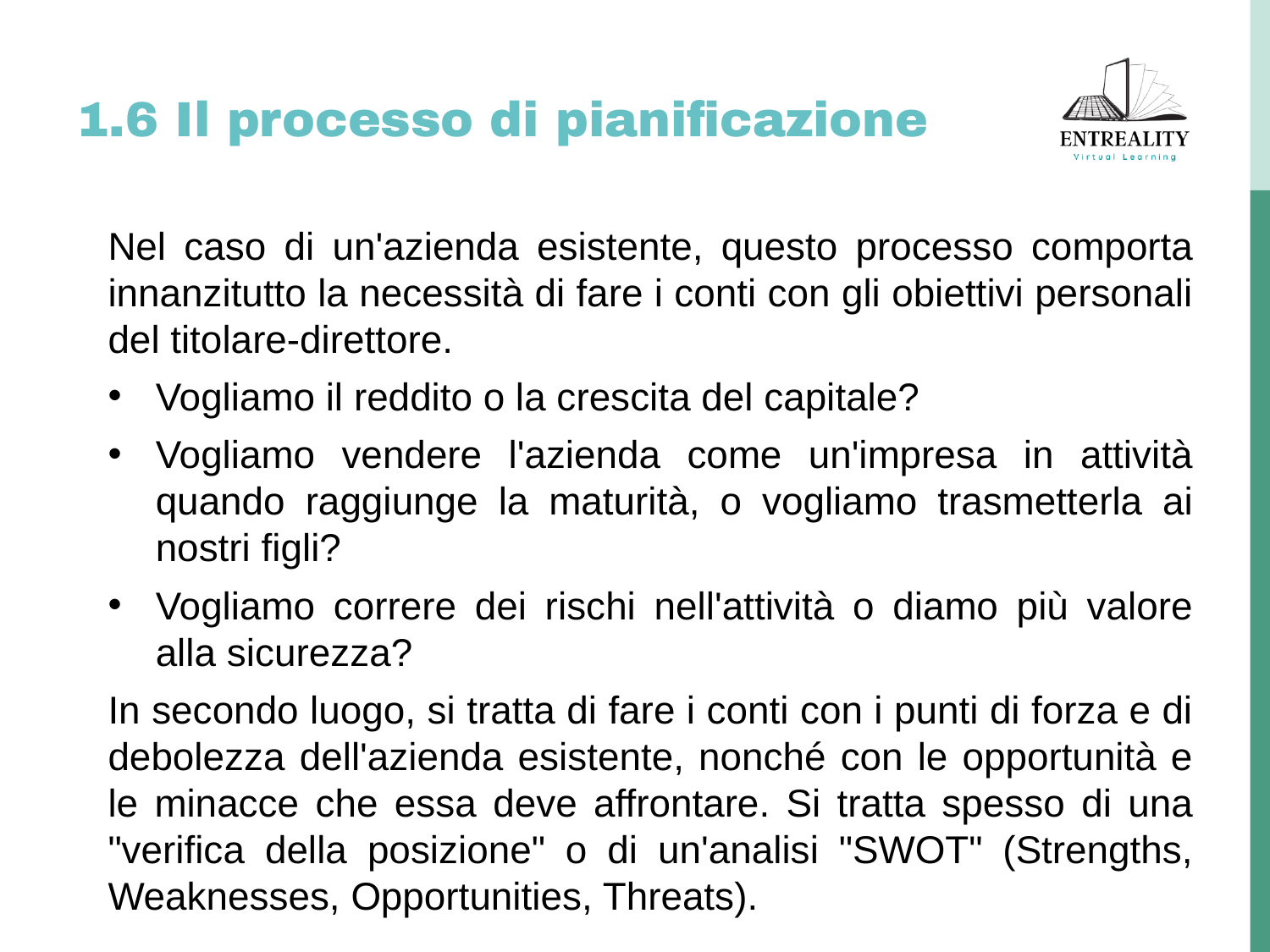

# 1.6 Il processo di pianificazione
Nel caso di un'azienda esistente, questo processo comporta innanzitutto la necessità di fare i conti con gli obiettivi personali del titolare-direttore.
Vogliamo il reddito o la crescita del capitale?
Vogliamo vendere l'azienda come un'impresa in attività quando raggiunge la maturità, o vogliamo trasmetterla ai nostri figli?
Vogliamo correre dei rischi nell'attività o diamo più valore alla sicurezza?
In secondo luogo, si tratta di fare i conti con i punti di forza e di debolezza dell'azienda esistente, nonché con le opportunità e le minacce che essa deve affrontare. Si tratta spesso di una "verifica della posizione" o di un'analisi "SWOT" (Strengths, Weaknesses, Opportunities, Threats).